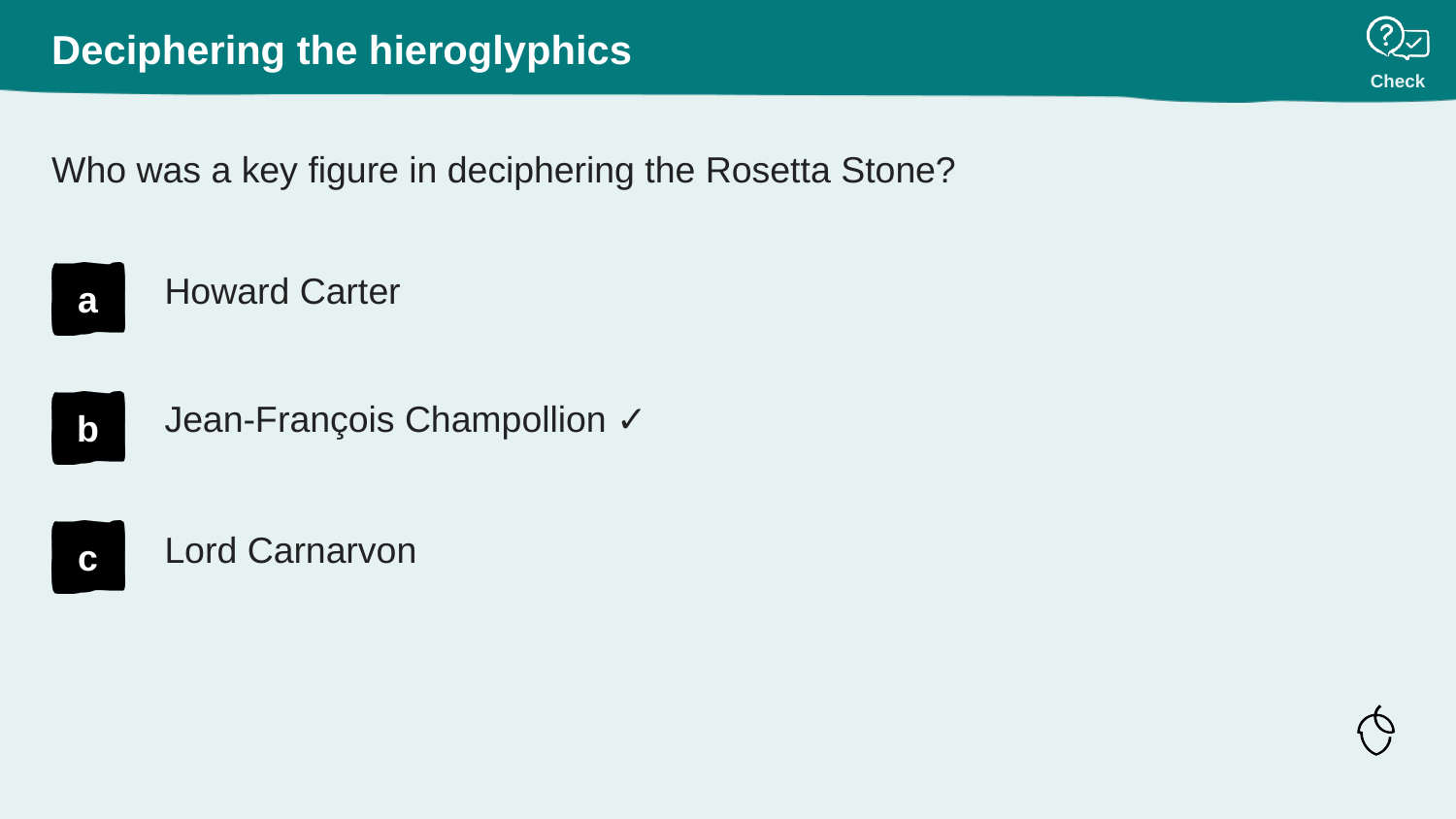

Deciphering the hieroglyphics
# Who was a key figure in deciphering the Rosetta Stone?
Howard Carter
Jean-François Champollion ✓
Lord Carnarvon